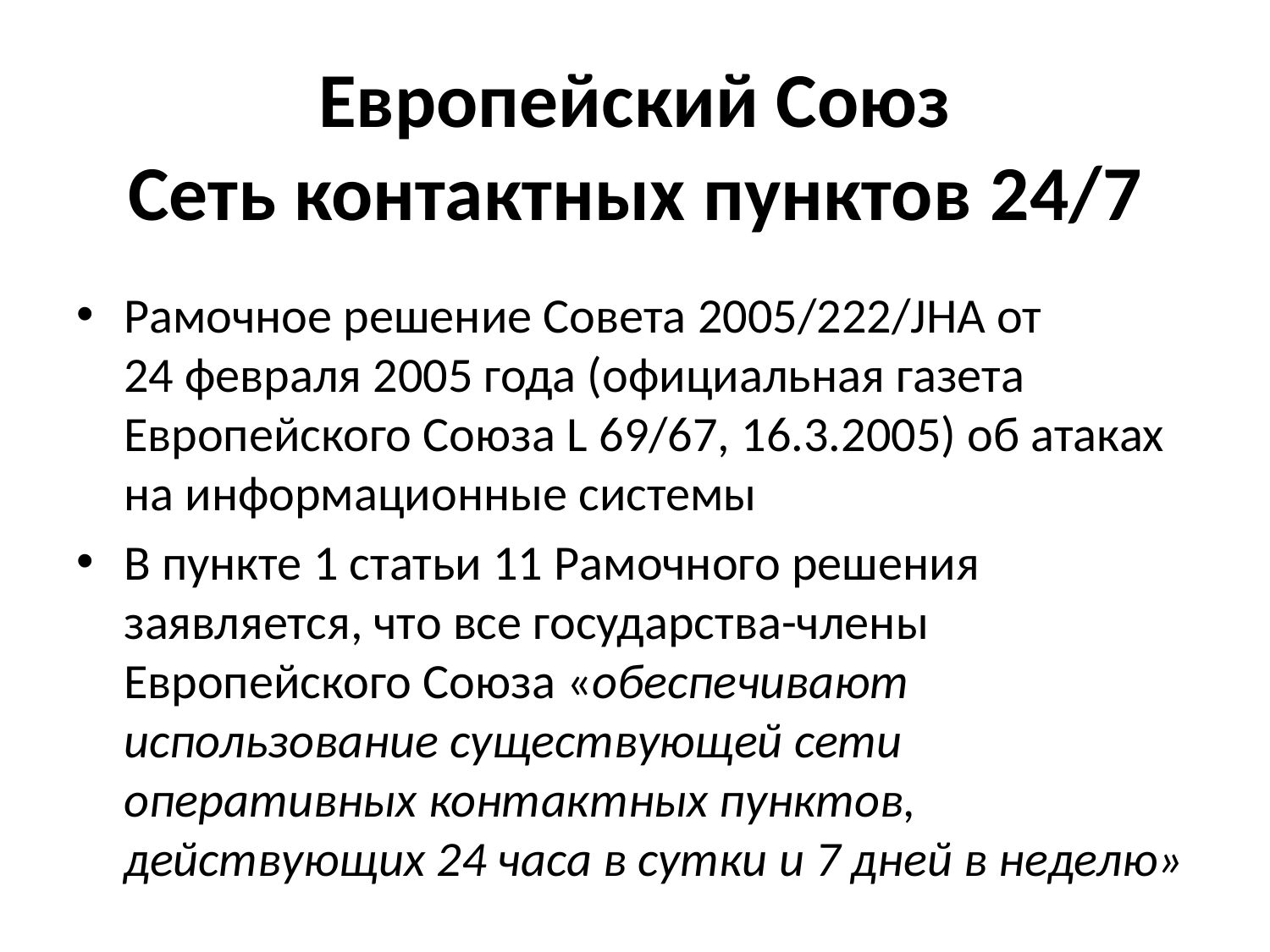

# Европейский Союз Сеть контактных пунктов 24/7
Рамочное решение Совета 2005/222/JHA от
24 февраля 2005 года (официальная газета Европейского Союза L 69/67, 16.3.2005) об атаках на информационные системы
В пункте 1 статьи 11 Рамочного решения заявляется, что все государства-члены Европейского Союза «обеспечивают использование существующей сети оперативных контактных пунктов, действующих 24 часа в сутки и 7 дней в неделю»